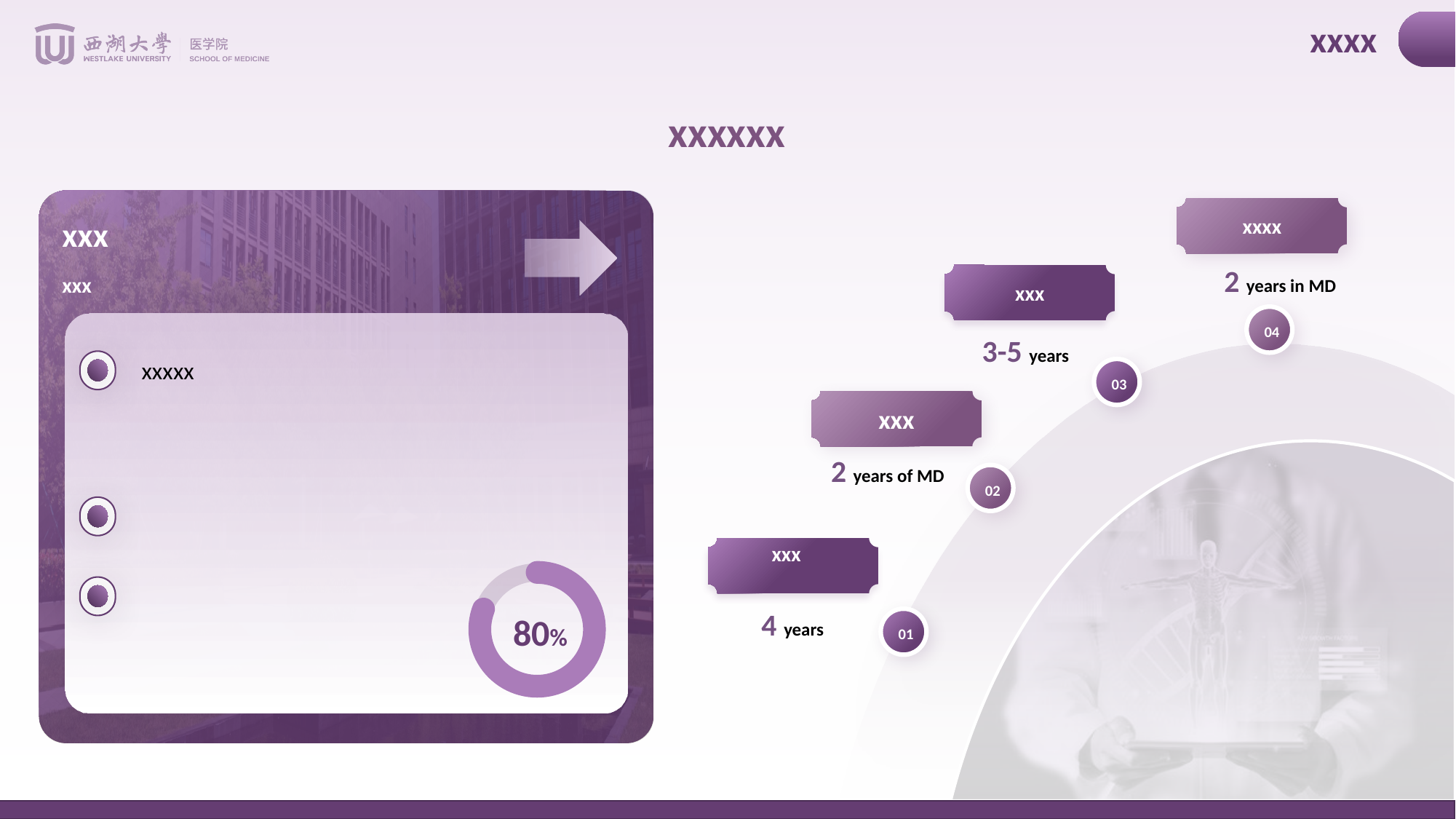

xxxx

xxxxxx
xxx
xxx

xxxxx

80%
xxxx
04

2 years in MD
xxx
03
3-5 years

xxx
02
2 years of MD
xxx

01
4 years